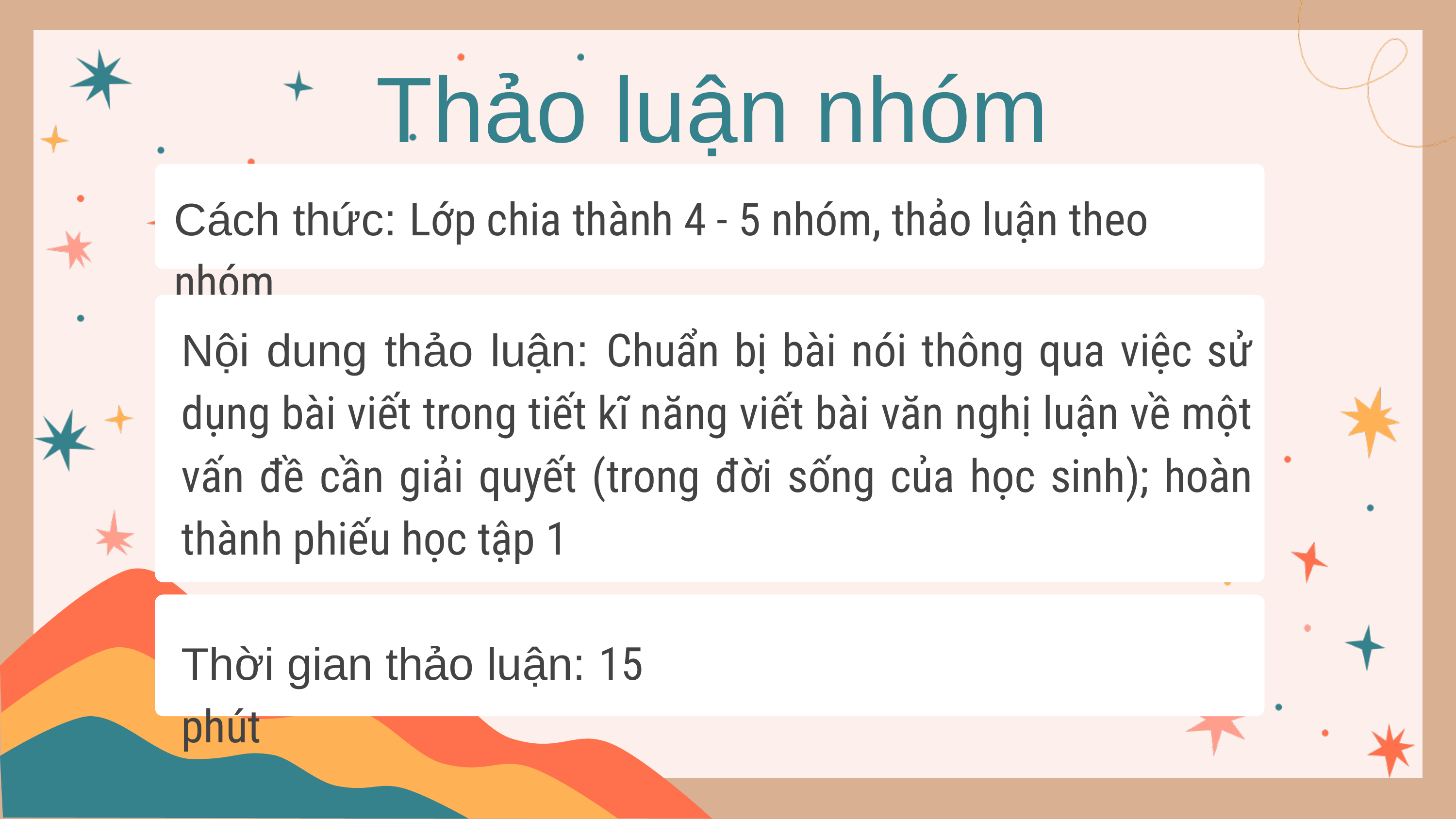

Thảo luận nhóm

Cách thức: Lớp chia thành 4 - 5 nhóm, thảo luận theo nhóm

Nội dung thảo luận: Chuẩn bị bài nói thông qua việc sử dụng bài viết trong tiết kĩ năng viết bài văn nghị luận về một vấn đề cần giải quyết (trong đời sống của học sinh); hoàn thành phiếu học tập 1

Thời gian thảo luận: 15 phút